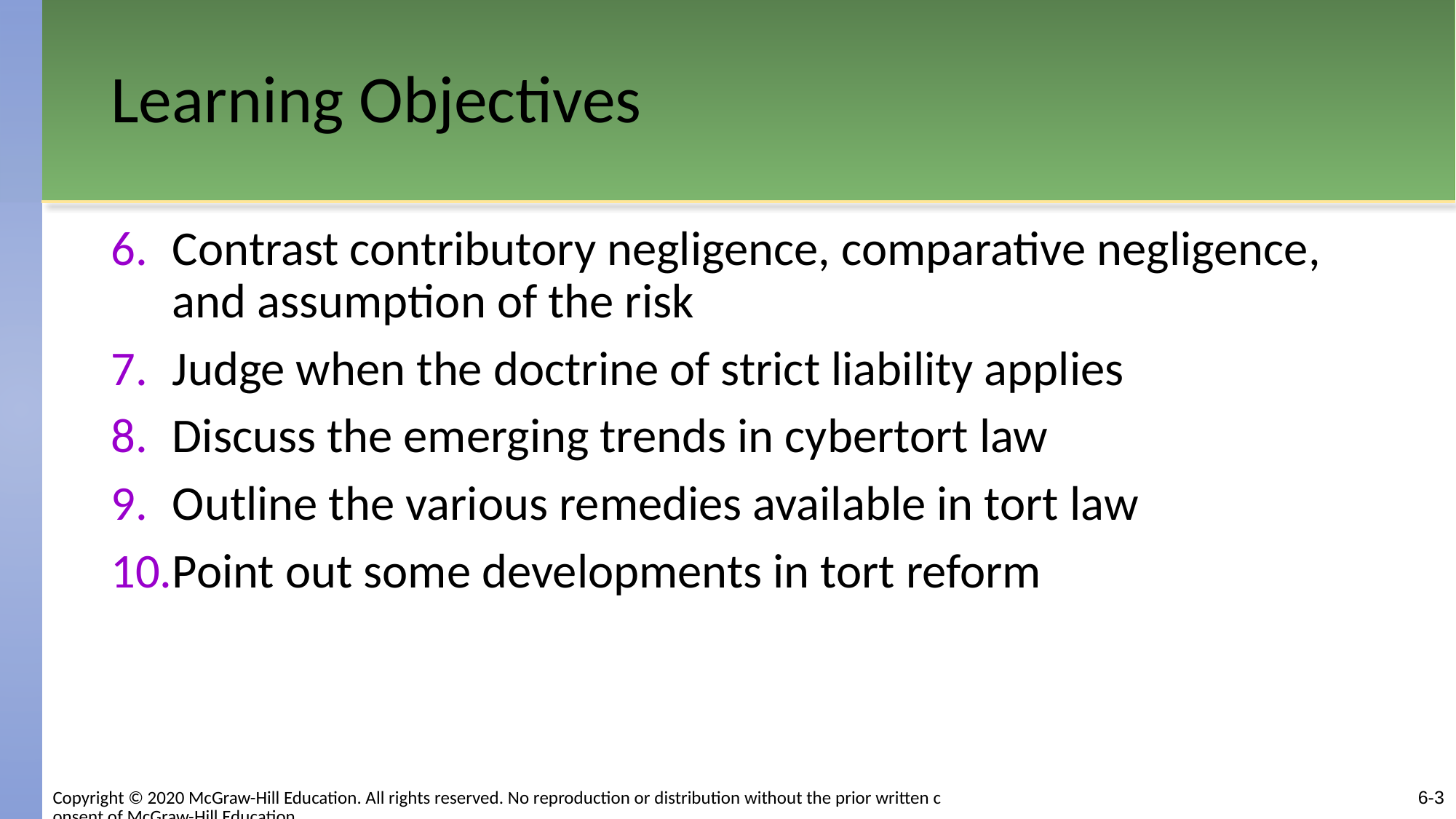

# Learning Objectives
Contrast contributory negligence, comparative negligence, and assumption of the risk
Judge when the doctrine of strict liability applies
Discuss the emerging trends in cybertort law
Outline the various remedies available in tort law
Point out some developments in tort reform

Copyright © 2020 McGraw-Hill Education. All rights reserved. No reproduction or distribution without the prior written consent of McGraw-Hill Education.
6-3